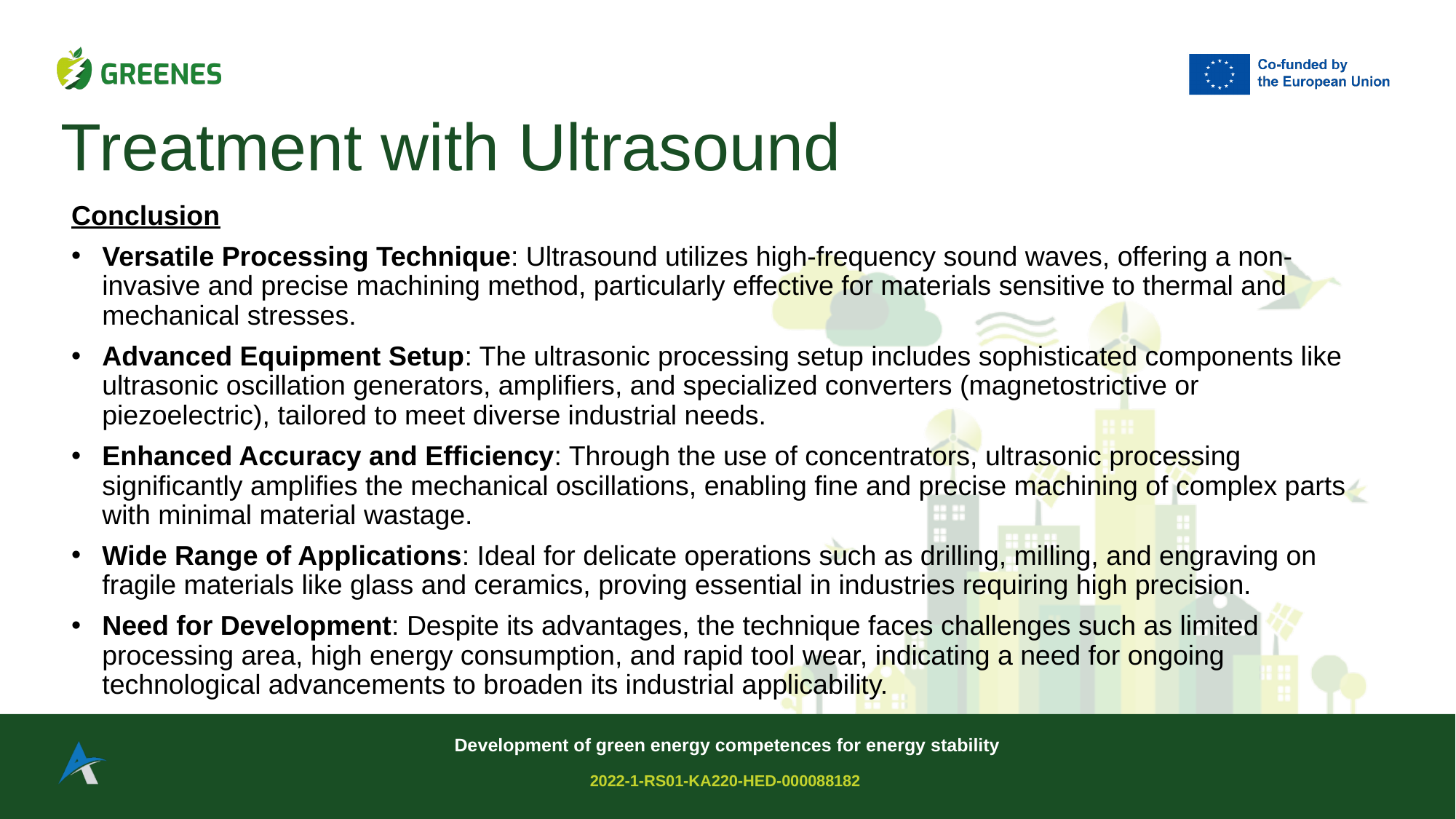

# Treatment with Ultrasound
Conclusion
Versatile Processing Technique: Ultrasound utilizes high-frequency sound waves, offering a non-invasive and precise machining method, particularly effective for materials sensitive to thermal and mechanical stresses.
Advanced Equipment Setup: The ultrasonic processing setup includes sophisticated components like ultrasonic oscillation generators, amplifiers, and specialized converters (magnetostrictive or piezoelectric), tailored to meet diverse industrial needs.
Enhanced Accuracy and Efficiency: Through the use of concentrators, ultrasonic processing significantly amplifies the mechanical oscillations, enabling fine and precise machining of complex parts with minimal material wastage.
Wide Range of Applications: Ideal for delicate operations such as drilling, milling, and engraving on fragile materials like glass and ceramics, proving essential in industries requiring high precision.
Need for Development: Despite its advantages, the technique faces challenges such as limited processing area, high energy consumption, and rapid tool wear, indicating a need for ongoing technological advancements to broaden its industrial applicability.